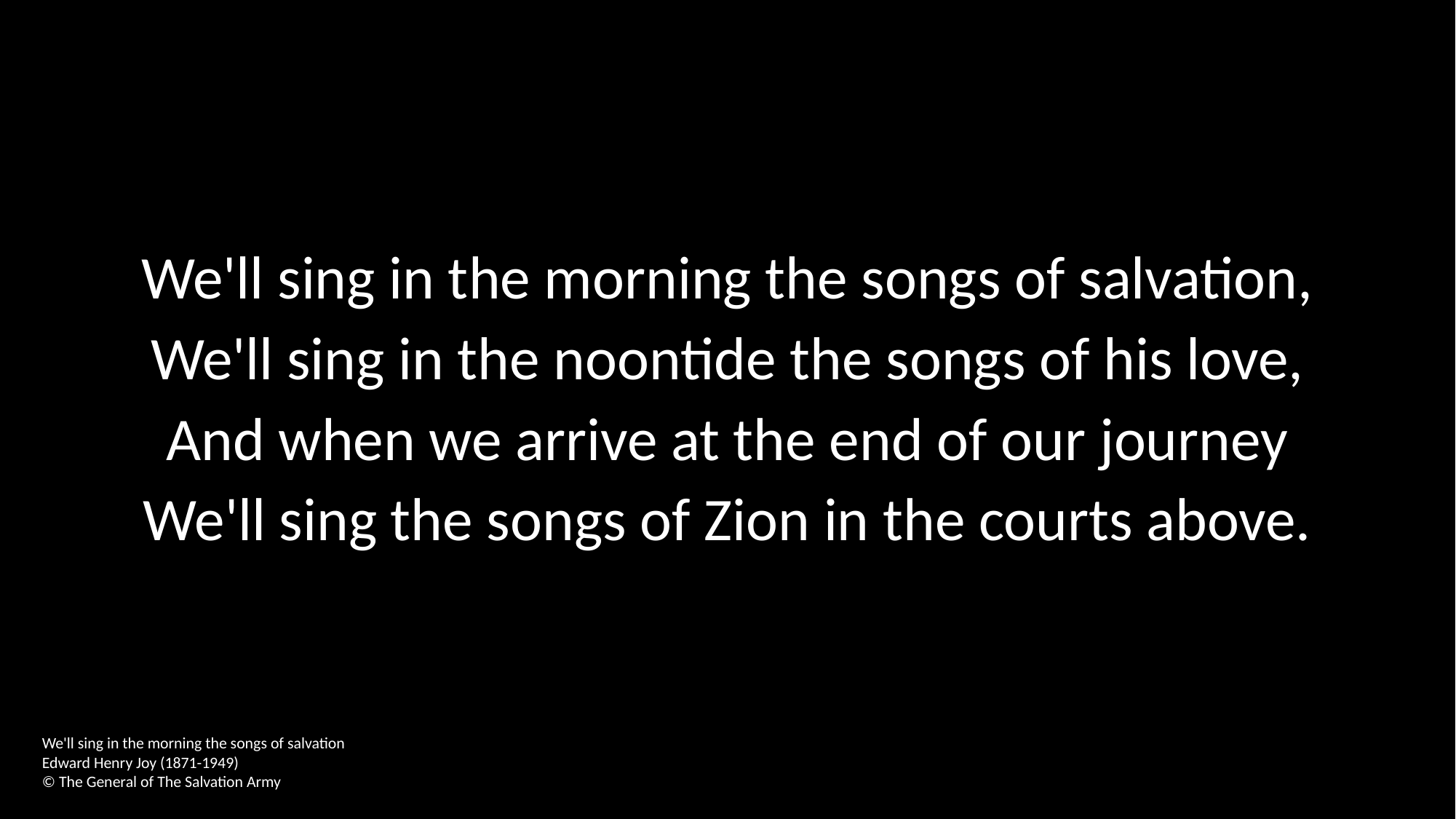

We'll sing in the morning the songs of salvation,
We'll sing in the noontide the songs of his love,
And when we arrive at the end of our journey
We'll sing the songs of Zion in the courts above.
We'll sing in the morning the songs of salvation
Edward Henry Joy (1871-1949)
© The General of The Salvation Army